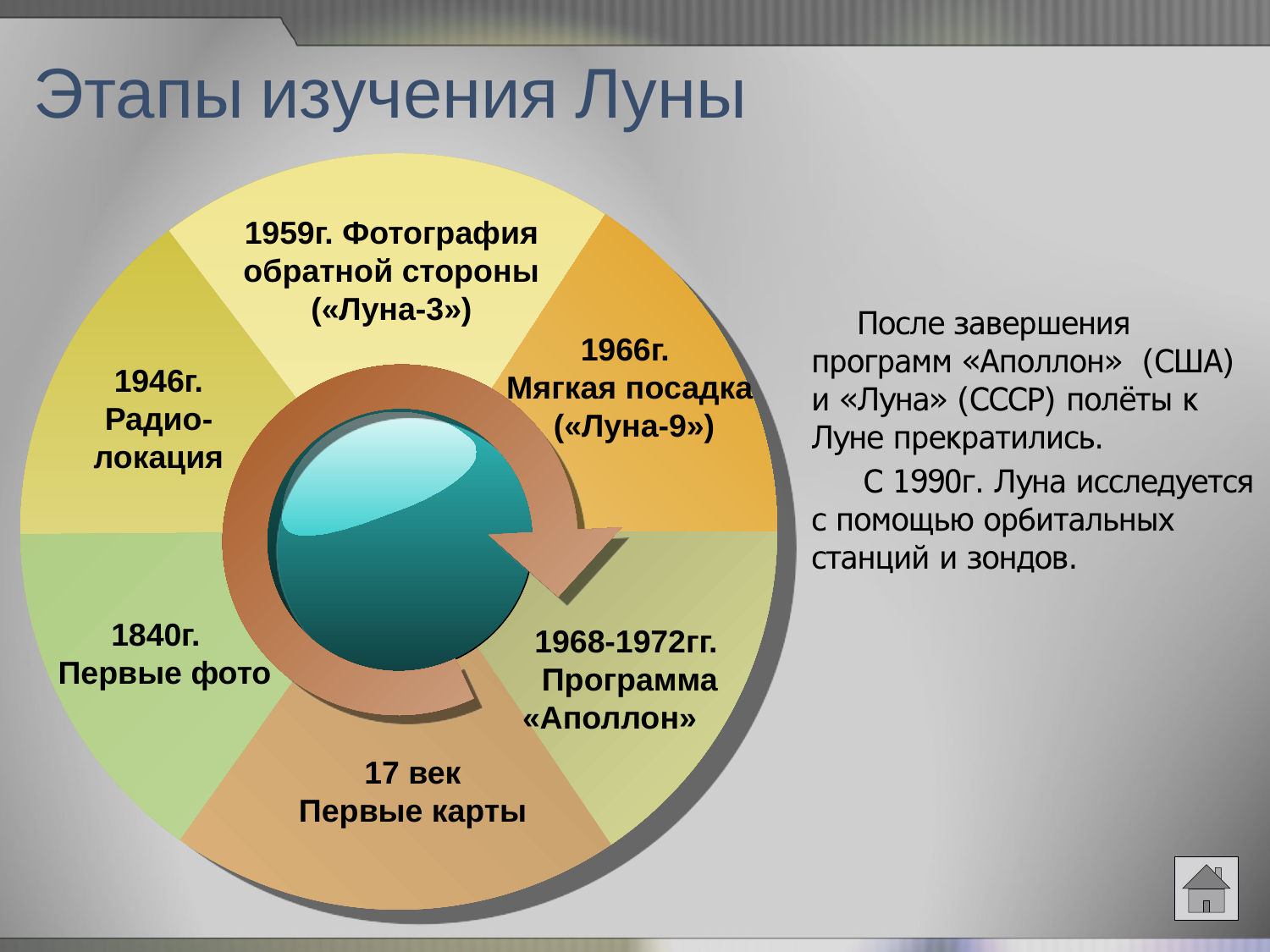

# Этапы изучения Луны

1959г. Фотография обратной стороны («Луна-3»)
          После завершения программ «Аполлон»  (США) и «Луна» (СССР) полёты к Луне прекратились.
          С 1990г. Луна исследуется с помощью орбитальных станций и зондов.
1966г.
Мягкая посадка
 («Луна-9»)
1946г.
Радио-локация

 1968-1972гг.
Программа «Аполлон»
1840г.
  Первые фото
17 век
Первые карты